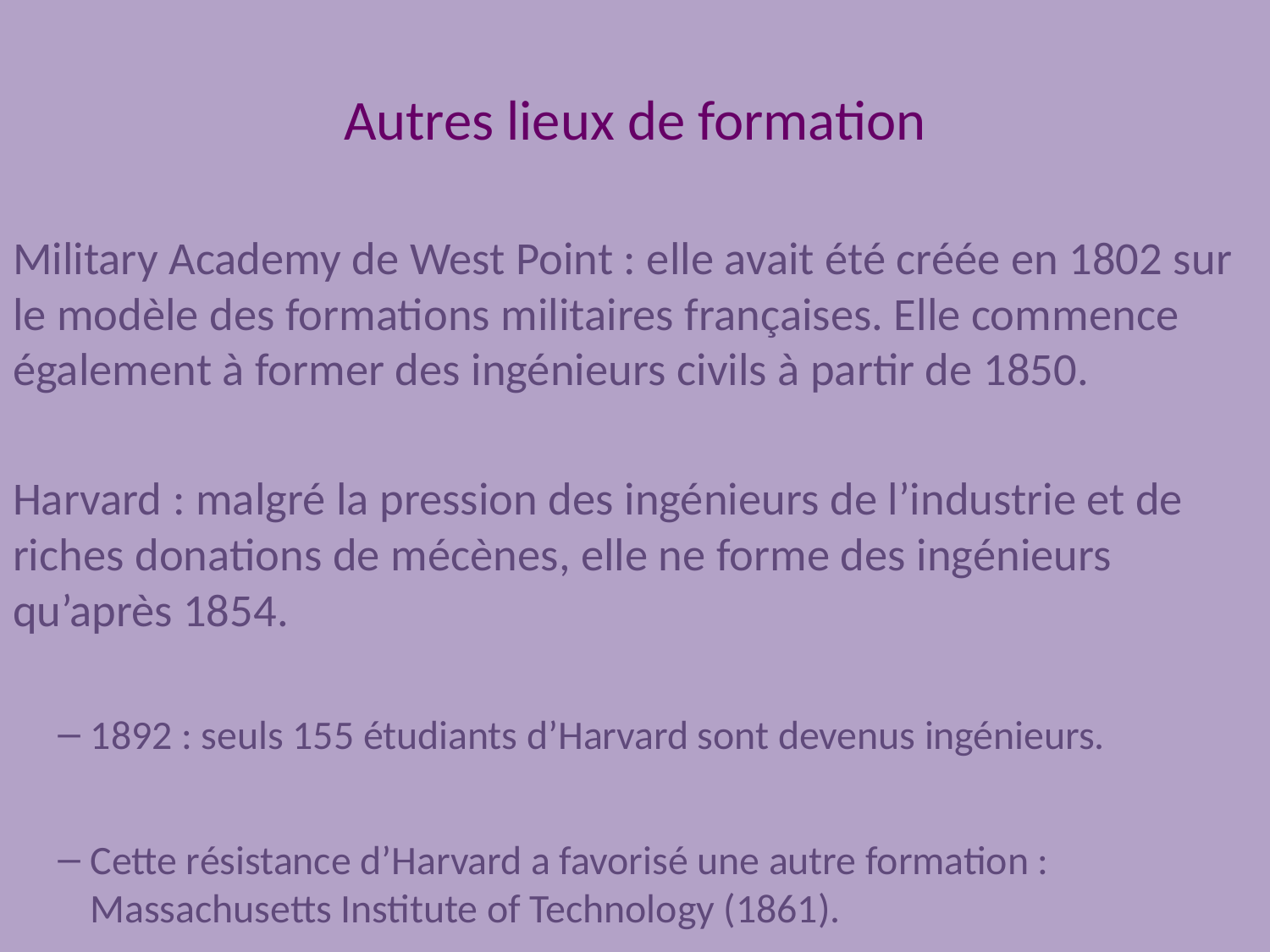

# Autres lieux de formation
Military Academy de West Point : elle avait été créée en 1802 sur le modèle des formations militaires françaises. Elle commence également à former des ingénieurs civils à partir de 1850.

Harvard : malgré la pression des ingénieurs de l’industrie et de riches donations de mécènes, elle ne forme des ingénieurs qu’après 1854.

1892 : seuls 155 étudiants d’Harvard sont devenus ingénieurs.

Cette résistance d’Harvard a favorisé une autre formation : Massachusetts Institute of Technology (1861).